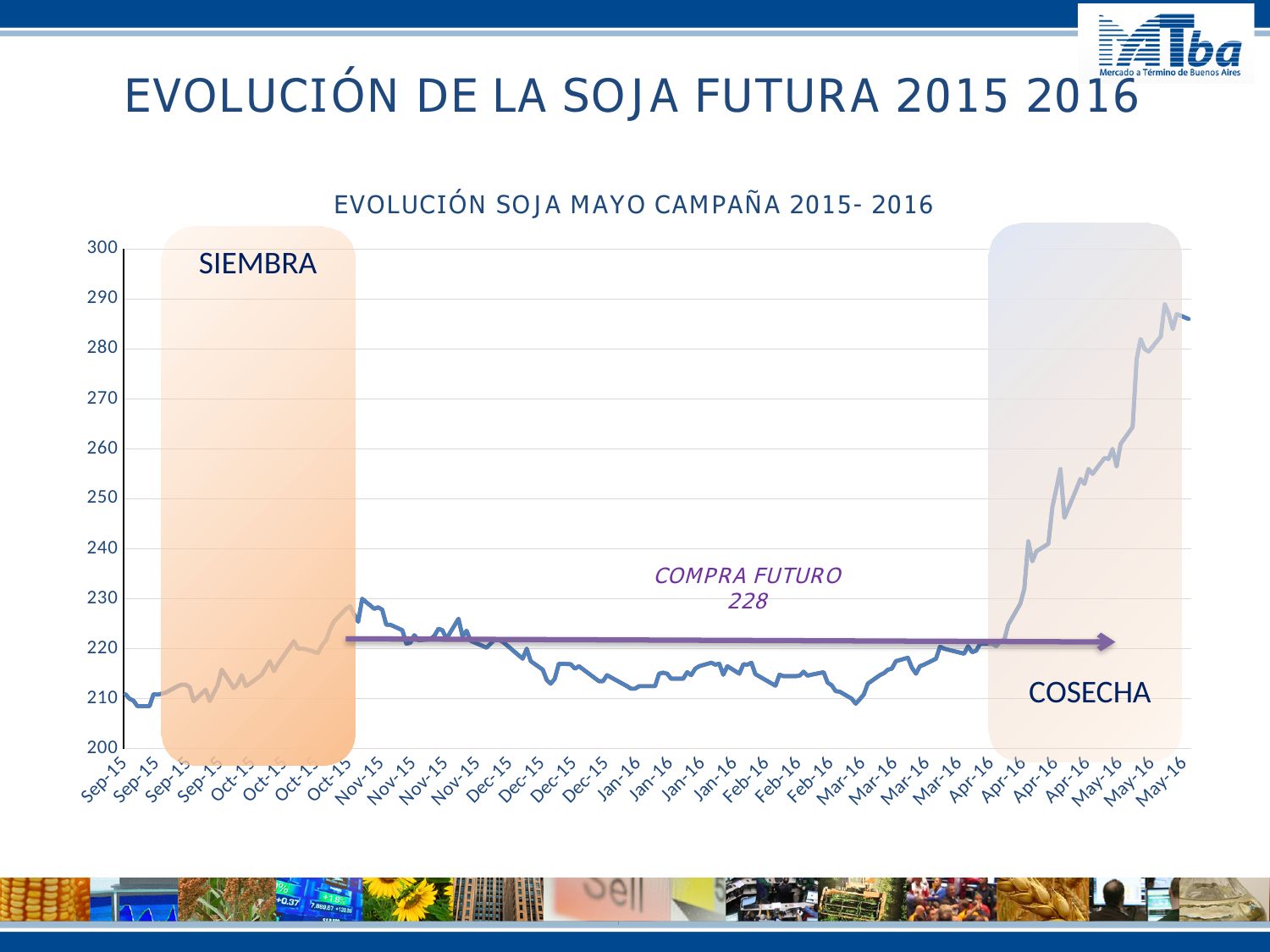

EVOLUCIÓN DE LA SOJA FUTURA 2015 2016

### Chart: EVOLUCIÓN SOJA MAYO CAMPAÑA 2015- 2016

| Category | Ajuste | Ajuste |
|---|---|---|
| 42248 | 210.9 | 210.9 |
| 42249 | 210.0 | 210.0 |
| 42250 | 209.6 | 209.6 |
| 42251 | 208.5 | 208.5 |
| 42254 | 208.5 | 208.5 |
| 42255 | 210.9 | 210.9 |
| 42256 | 210.8 | 210.8 |
| 42257 | 211.0 | 211.0 |
| 42258 | 211.2 | 211.2 |
| 42261 | 212.5 | 212.5 |
| 42262 | 212.8 | 212.8 |
| 42263 | 212.8 | 212.8 |
| 42264 | 212.3 | 212.3 |
| 42265 | 209.5 | 209.5 |
| 42268 | 211.8 | 211.8 |
| 42269 | 209.5 | 209.5 |
| 42270 | 211.1 | 211.1 |
| 42271 | 212.7 | 212.7 |
| 42272 | 215.8 | 215.8 |
| 42275 | 212.1 | 212.1 |
| 42276 | 213.0 | 213.0 |
| 42277 | 214.7 | 214.7 |
| 42278 | 212.5 | 212.5 |
| 42279 | 213.0 | 213.0 |
| 42282 | 214.8 | 214.8 |
| 42283 | 216.2 | 216.2 |
| 42284 | 217.5 | 217.5 |
| 42285 | 215.5 | 215.5 |
| 42286 | 216.9 | 216.9 |
| 42290 | 221.5 | 221.5 |
| 42291 | 220.0 | 220.0 |
| 42292 | 220.0 | 220.0 |
| 42293 | 219.9 | 219.9 |
| 42296 | 219.1 | 219.1 |
| 42297 | 220.7 | 220.7 |
| 42298 | 221.7 | 221.7 |
| 42299 | 223.9 | 223.9 |
| 42300 | 225.5 | 225.5 |
| 42303 | 228.0 | 228.0 |
| 42304 | 228.5 | 228.5 |
| 42305 | 226.9 | 226.9 |
| 42306 | 225.4 | 225.4 |
| 42307 | 230.0 | 230.0 |
| 42310 | 228.0 | 228.0 |
| 42311 | 228.3 | 228.3 |
| 42312 | 227.8 | 227.8 |
| 42313 | 224.8 | 224.8 |
| 42314 | 224.8 | 224.8 |
| 42317 | 223.7 | 223.7 |
| 42318 | 221.0 | 221.0 |
| 42319 | 221.2 | 221.2 |
| 42320 | 222.7 | 222.7 |
| 42321 | 221.7 | 221.7 |
| 42324 | 221.9 | 221.9 |
| 42325 | 222.6 | 222.6 |
| 42326 | 224.0 | 224.0 |
| 42327 | 223.7 | 223.7 |
| 42328 | 222.0 | 222.0 |
| 42331 | 226.0 | 226.0 |
| 42332 | 222.5 | 222.5 |
| 42333 | 223.6 | 223.6 |
| 42334 | 221.6 | 221.6 |
| 42338 | 220.2 | 220.2 |
| 42339 | 221.0 | 221.0 |
| 42340 | 221.8 | 221.8 |
| 42341 | 221.8 | 221.8 |
| 42342 | 221.4 | 221.4 |
| 42347 | 218.0 | 218.0 |
| 42348 | 220.0 | 220.0 |
| 42349 | 217.5 | 217.5 |
| 42352 | 215.8 | 215.8 |
| 42353 | 213.7 | 213.7 |
| 42354 | 213.0 | 213.0 |
| 42355 | 214.0 | 214.0 |
| 42356 | 217.0 | 217.0 |
| 42359 | 216.9 | 216.9 |
| 42360 | 216.0 | 216.0 |
| 42361 | 216.5 | 216.5 |
| 42366 | 213.5 | 213.5 |
| 42367 | 213.5 | 213.5 |
| 42368 | 214.7 | 214.7 |
| 42373 | 212.5 | 212.5 |
| 42374 | 212.0 | 212.0 |
| 42375 | 212.0 | 212.0 |
| 42376 | 212.5 | 212.5 |
| 42377 | 212.5 | 212.5 |
| 42380 | 212.5 | 212.5 |
| 42381 | 215.0 | 215.0 |
| 42382 | 215.2 | 215.2 |
| 42383 | 215.0 | 215.0 |
| 42384 | 214.0 | 214.0 |
| 42387 | 214.0 | 214.0 |
| 42388 | 215.3 | 215.3 |
| 42389 | 214.7 | 214.7 |
| 42390 | 216.0 | 216.0 |
| 42391 | 216.5 | 216.5 |
| 42394 | 217.2 | 217.2 |
| 42395 | 216.8 | 216.8 |
| 42396 | 217.0 | 217.0 |
| 42397 | 214.8 | 214.8 |
| 42398 | 216.5 | 216.5 |
| 42401 | 215.0 | 215.0 |
| 42402 | 216.9 | 216.9 |
| 42403 | 216.8 | 216.8 |
| 42404 | 217.2 | 217.2 |
| 42405 | 214.9 | 214.9 |
| 42410 | 212.6 | 212.6 |
| 42411 | 214.8 | 214.8 |
| 42412 | 214.5 | 214.5 |
| 42415 | 214.5 | 214.5 |
| 42416 | 214.6 | 214.6 |
| 42417 | 215.4 | 215.4 |
| 42418 | 214.6 | 214.6 |
| 42419 | 214.8 | 214.8 |
| 42422 | 215.3 | 215.3 |
| 42423 | 213.2 | 213.2 |
| 42424 | 212.7 | 212.7 |
| 42425 | 211.5 | 211.5 |
| 42426 | 211.4 | 211.4 |
| 42429 | 210.0 | 210.0 |
| 42430 | 209.0 | 209.0 |
| 42431 | 209.9 | 209.9 |
| 42432 | 210.8 | 210.8 |
| 42433 | 213.0 | 213.0 |
| 42436 | 214.7 | 214.7 |
| 42437 | 215.1 | 215.1 |
| 42438 | 215.8 | 215.8 |
| 42439 | 216.0 | 216.0 |
| 42440 | 217.5 | 217.5 |
| 42443 | 218.2 | 218.2 |
| 42444 | 216.2 | 216.2 |
| 42445 | 215.0 | 215.0 |
| 42446 | 216.5 | 216.5 |
| 42447 | 216.8 | 216.8 |
| 42450 | 218.0 | 218.0 |
| 42451 | 220.4 | 220.4 |
| 42452 | 220.0 | 220.0 |
| 42457 | 219.0 | 219.0 |
| 42458 | 220.5 | 220.5 |
| 42459 | 219.3 | 219.3 |
| 42460 | 219.6 | 219.6 |
| 42461 | 221.0 | 221.0 |
| 42464 | 221.0 | 221.0 |
| 42465 | 220.5 | 220.5 |
| 42466 | 221.5 | 221.5 |
| 42467 | 221.7 | 221.7 |
| 42468 | 224.8 | 224.8 |
| 42471 | 229.0 | 229.0 |
| 42472 | 232.0 | 232.0 |
| 42473 | 241.5 | 241.5 |
| 42474 | 237.5 | 237.5 |
| 42475 | 239.5 | 239.5 |
| 42478 | 241.0 | 241.0 |
| 42479 | 248.4 | 248.4 |
| 42480 | 252.1 | 252.1 |
| 42481 | 256.0 | 256.0 |
| 42482 | 246.2 | 246.2 |
| 42485 | 252.0 | 252.0 |
| 42486 | 254.0 | 254.0 |
| 42487 | 253.0 | 253.0 |
| 42488 | 256.0 | 256.0 |
| 42489 | 255.0 | 255.0 |
| 42492 | 258.2 | 258.2 |
| 42493 | 258.0 | 258.0 |
| 42494 | 260.0 | 260.0 |
| 42495 | 256.5 | 256.5 |
| 42496 | 261.0 | 261.0 |
| 42499 | 264.4 | 264.4 |
| 42500 | 278.0 | 278.0 |
| 42501 | 282.0 | 282.0 |
| 42502 | 280.0 | 280.0 |
| 42503 | 279.5 | 279.5 |
| 42506 | 282.5 | 282.5 |
| 42507 | 289.0 | 289.0 |
| 42508 | 287.0 | 287.0 |
| 42509 | 284.0 | 284.0 |
| 42510 | 287.0 | 287.0 |
| 42513 | 286.0 | 286.0 |
SIEMBRA
COMPRA FUTURO
228
COSECHA